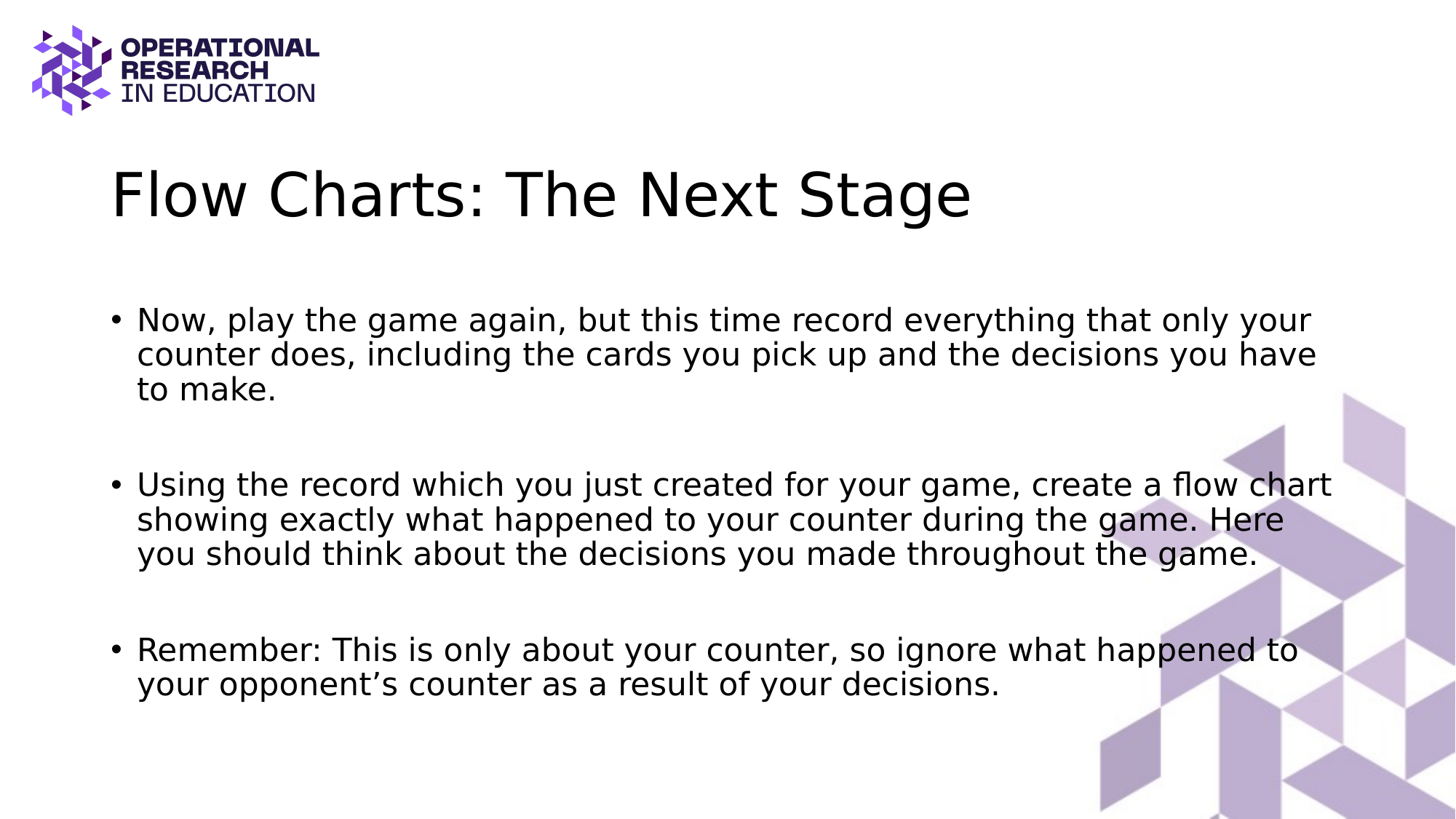

# Flow Charts: The Next Stage
Now, play the game again, but this time record everything that only your counter does, including the cards you pick up and the decisions you have to make.

Using the record which you just created for your game, create a flow chart showing exactly what happened to your counter during the game. Here you should think about the decisions you made throughout the game.

Remember: This is only about your counter, so ignore what happened to your opponent’s counter as a result of your decisions.